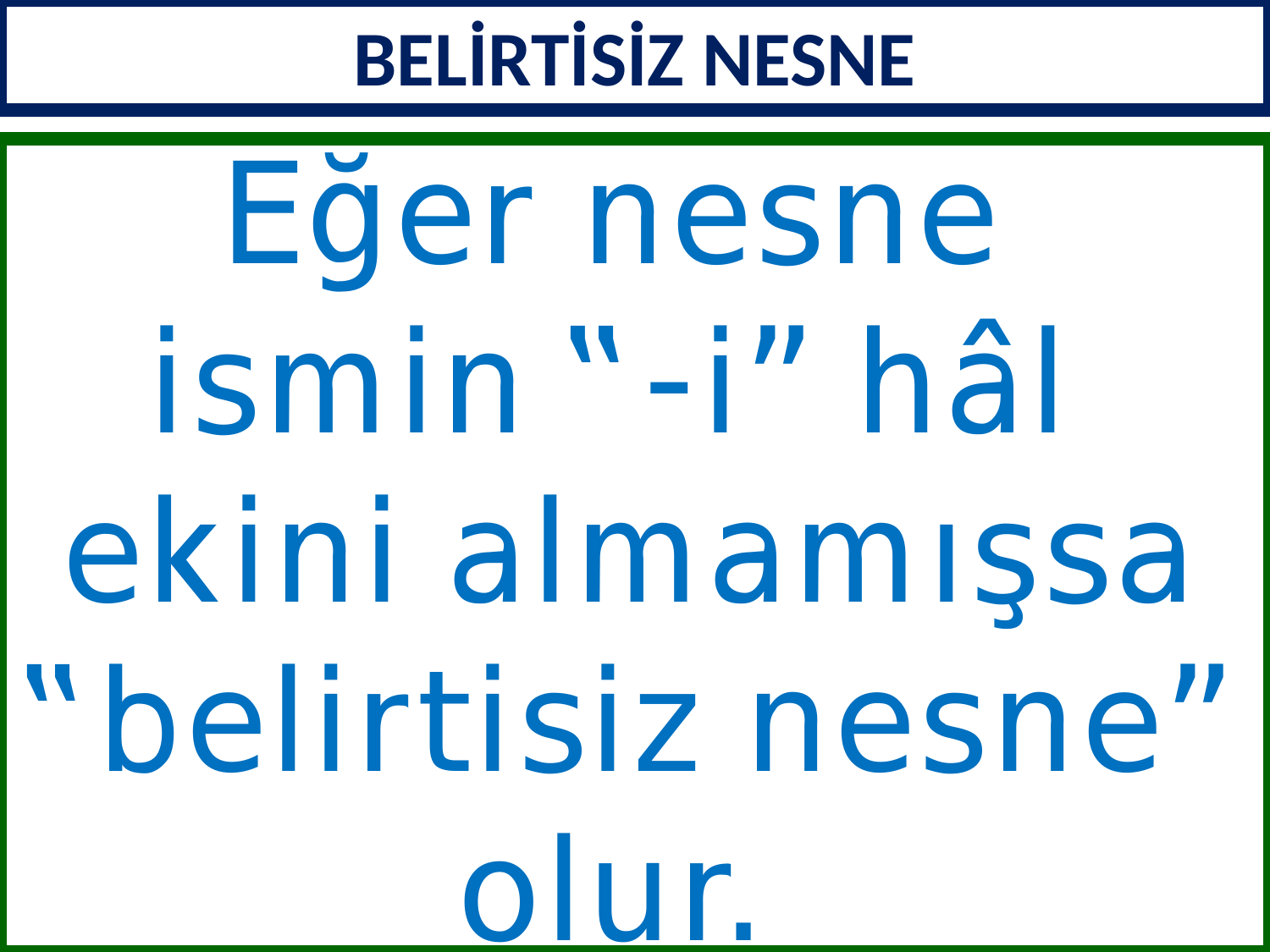

BELİRTİSİZ NESNE
Eğer nesne
ismin “-i” hâl
ekini almamışsa “belirtisiz nesne” olur.